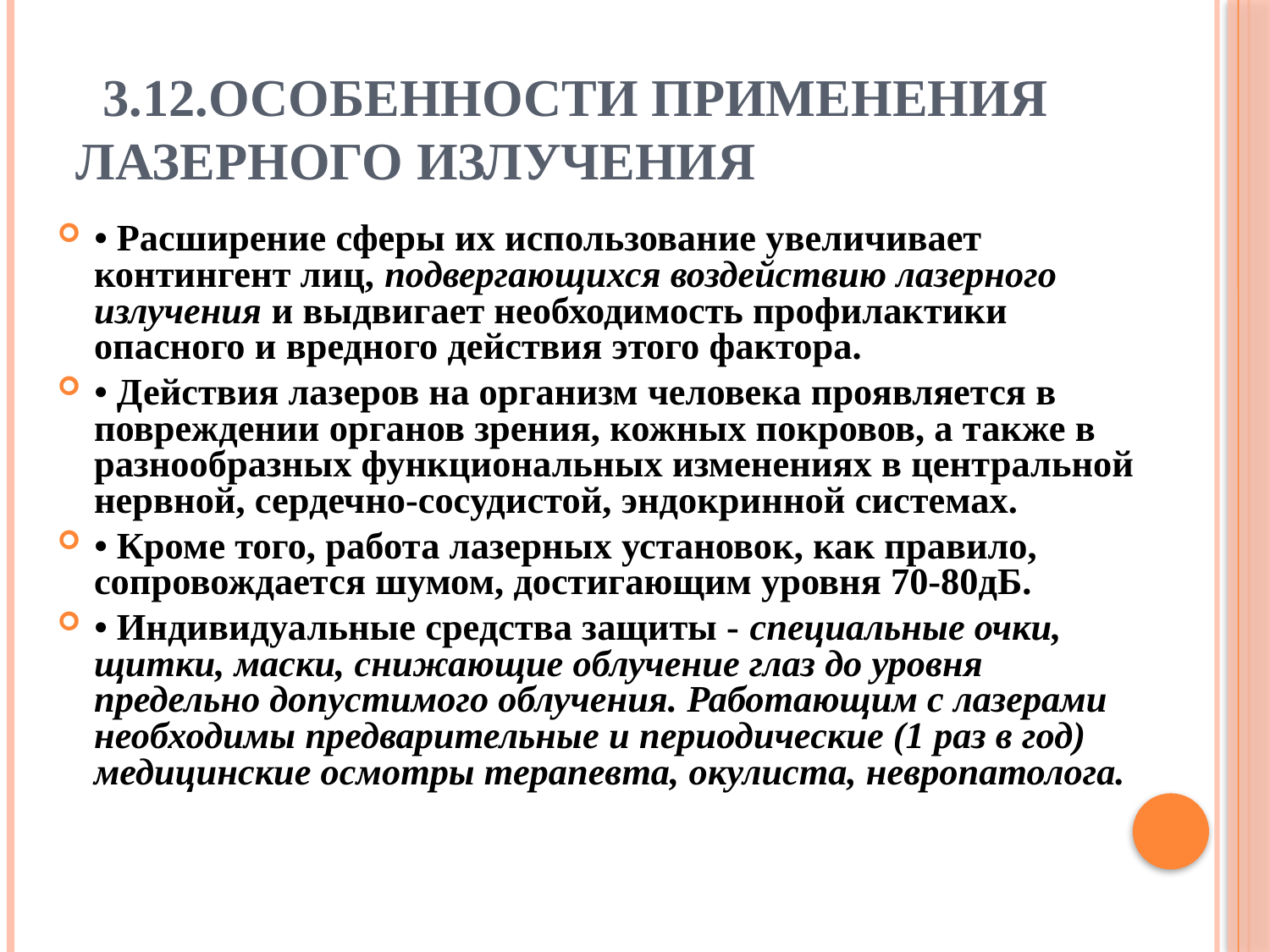

# 3.12.Особенности применения лазерного излучения
• Расширение сферы их использование увеличивает контингент лиц, подвергающихся воздействию лазерного излучения и выдвигает необходимость профилактики опасного и вредного действия этого фактора.
• Действия лазеров на организм человека проявляется в повреждении органов зрения, кожных покровов, а также в разнообразных функциональных изменениях в центральной нервной, сердечно-сосудистой, эндокринной системах.
• Кроме того, работа лазерных установок, как правило, сопровождается шумом, достигающим уровня 70-80дБ.
• Индивидуальные средства защиты - специальные очки, щитки, маски, снижающие облучение глаз до уровня предельно допустимого облучения. Работающим с лазерами необходимы предварительные и периодические (1 раз в год) медицинские осмотры терапевта, окулиста, невропатолога.